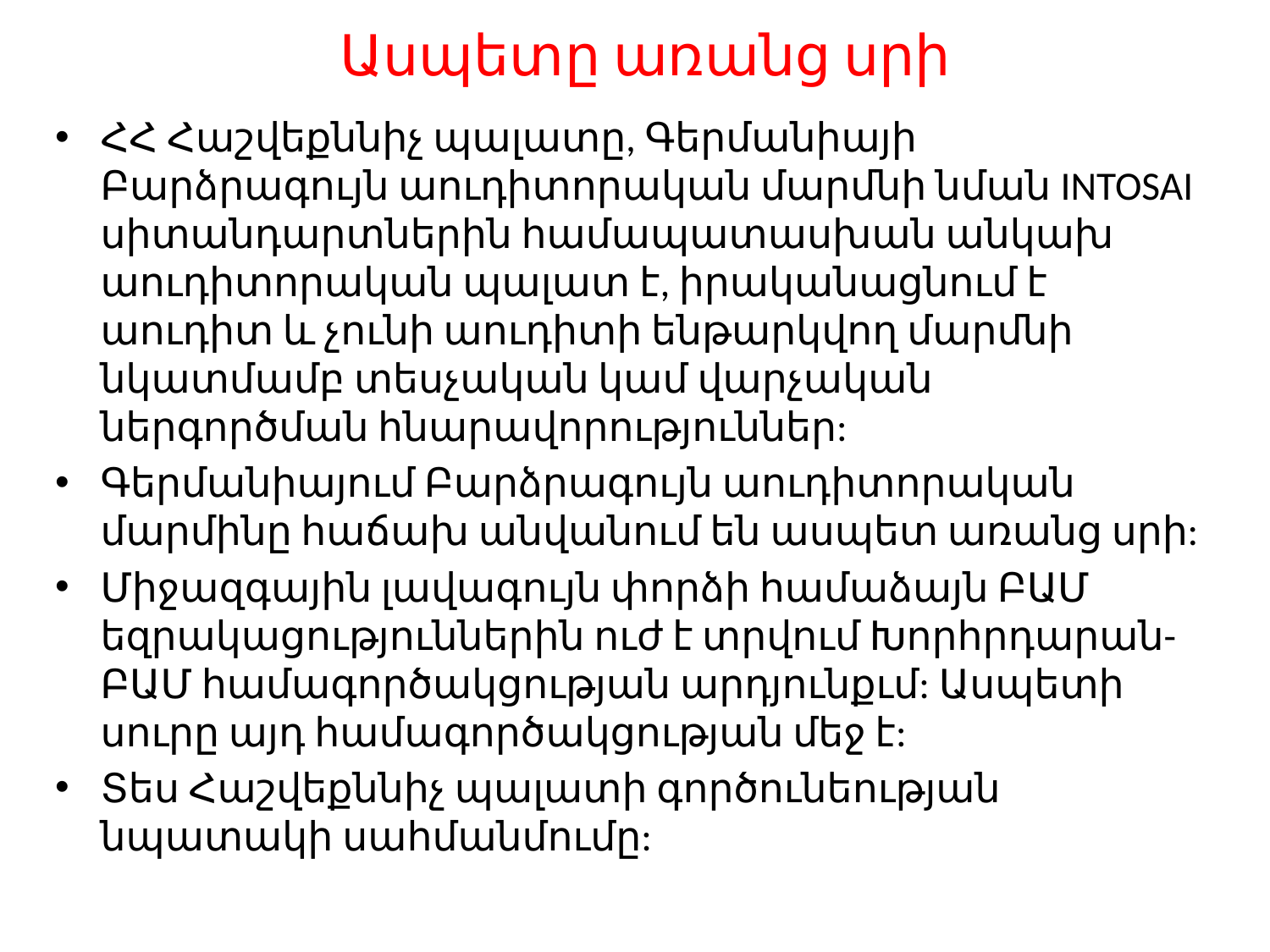

# Ասպետը առանց սրի
ՀՀ Հաշվեքննիչ պալատը, Գերմանիայի Բարձրագույն աուդիտորական մարմնի նման INTOSAI սիտանդարտներին համապատասխան անկախ աուդիտորական պալատ է, իրականացնում է աուդիտ և չունի աուդիտի ենթարկվող մարմնի նկատմամբ տեսչական կամ վարչական ներգործման հնարավորություններ:
Գերմանիայում Բարձրագույն աուդիտորական մարմինը հաճախ անվանում են ասպետ առանց սրի:
Միջազգային լավագույն փորձի համաձայն ԲԱՄ եզրակացություններին ուժ է տրվում Խորհրդարան- ԲԱՄ համագործակցության արդյունքւմ: Ասպետի սուրը այդ համագործակցության մեջ է:
Տես Հաշվեքննիչ պալատի գործունեության նպատակի սահմանմումը: